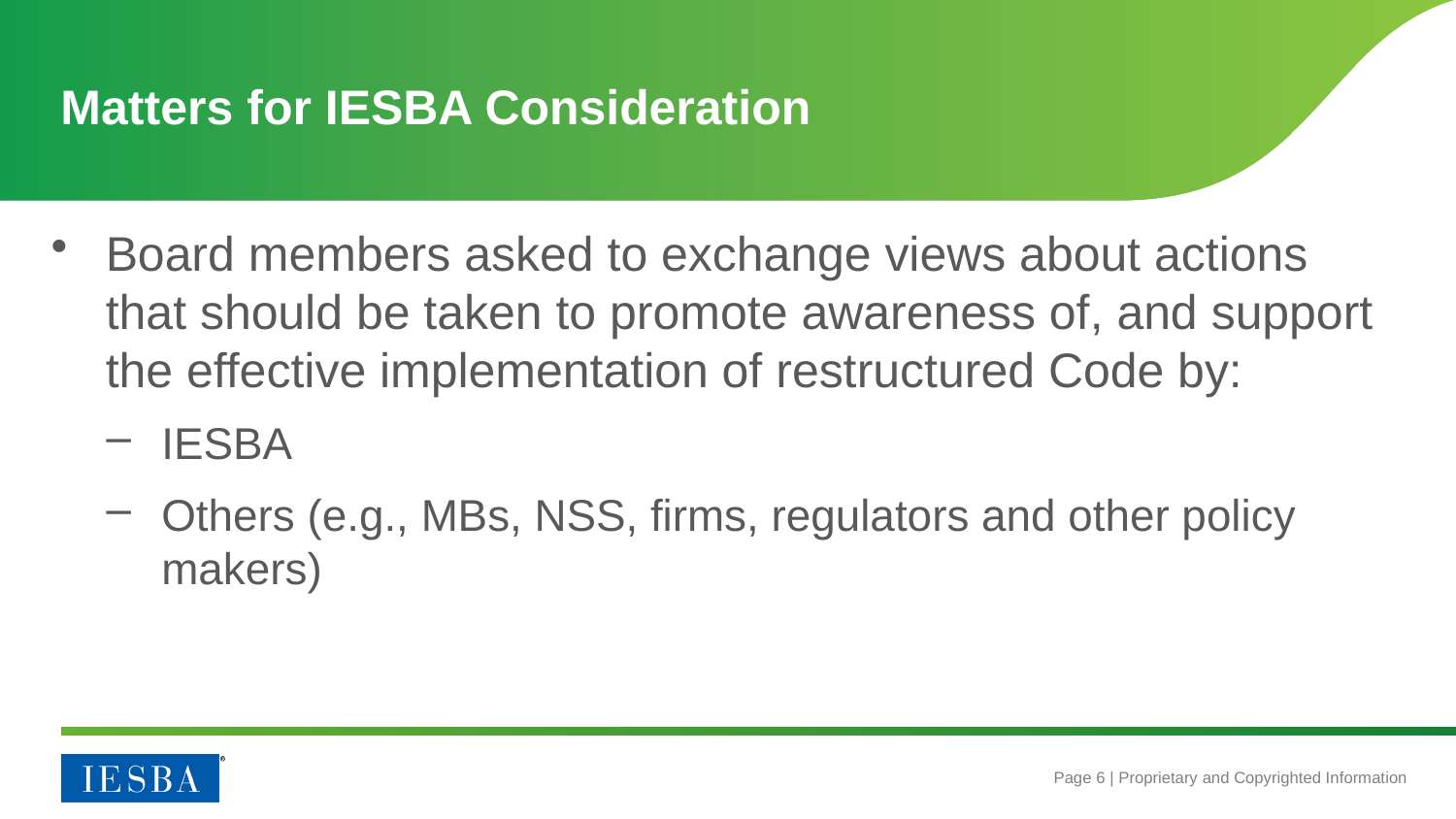

# Matters for IESBA Consideration
Board members asked to exchange views about actions that should be taken to promote awareness of, and support the effective implementation of restructured Code by:
IESBA
Others (e.g., MBs, NSS, firms, regulators and other policy makers)